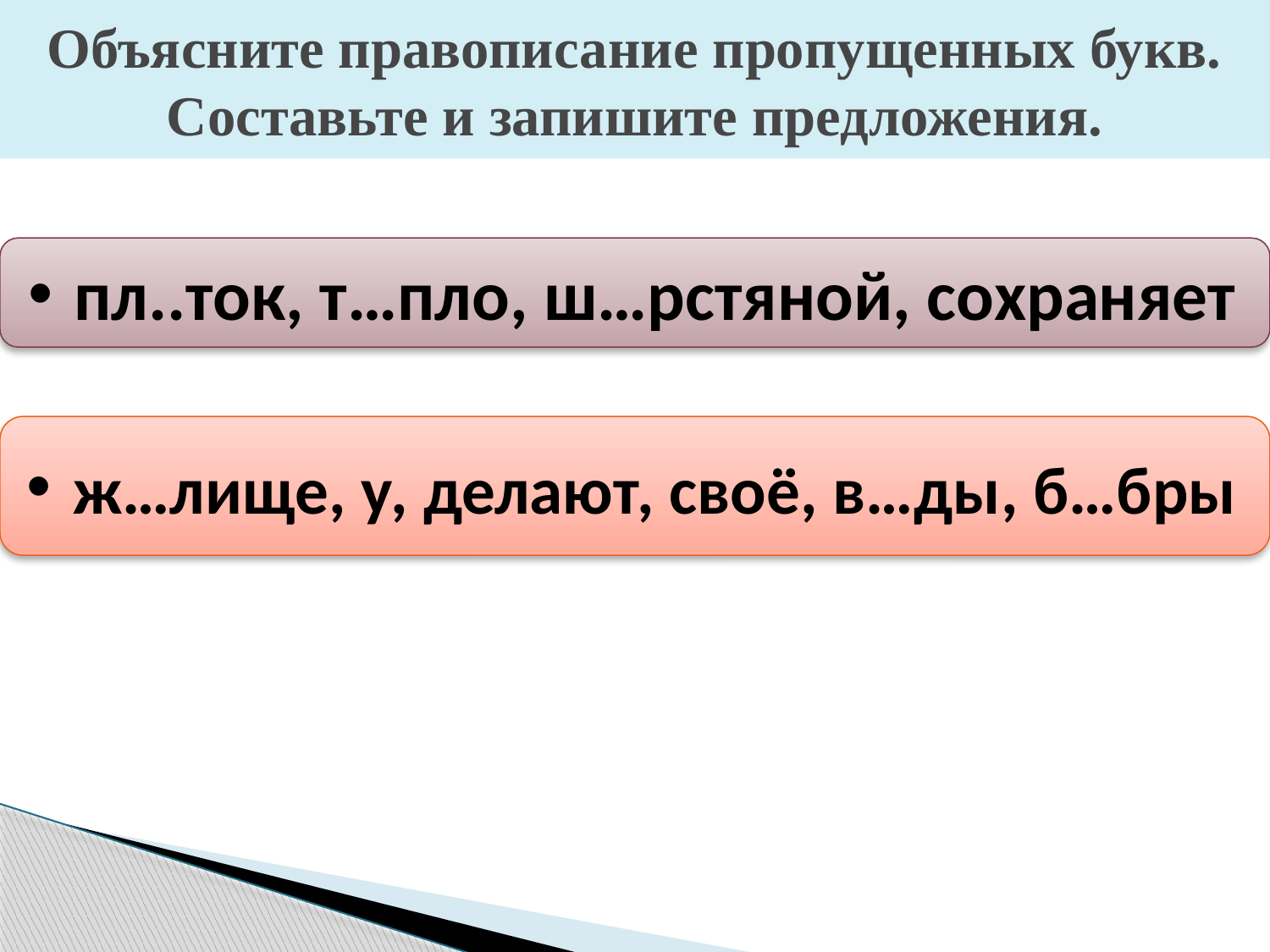

Объясните правописание пропущенных букв. Составьте и запишите предложения.
 пл..ток, т…пло, ш…рстяной, сохраняет
 ж…лище, у, делают, своё, в…ды, б…бры